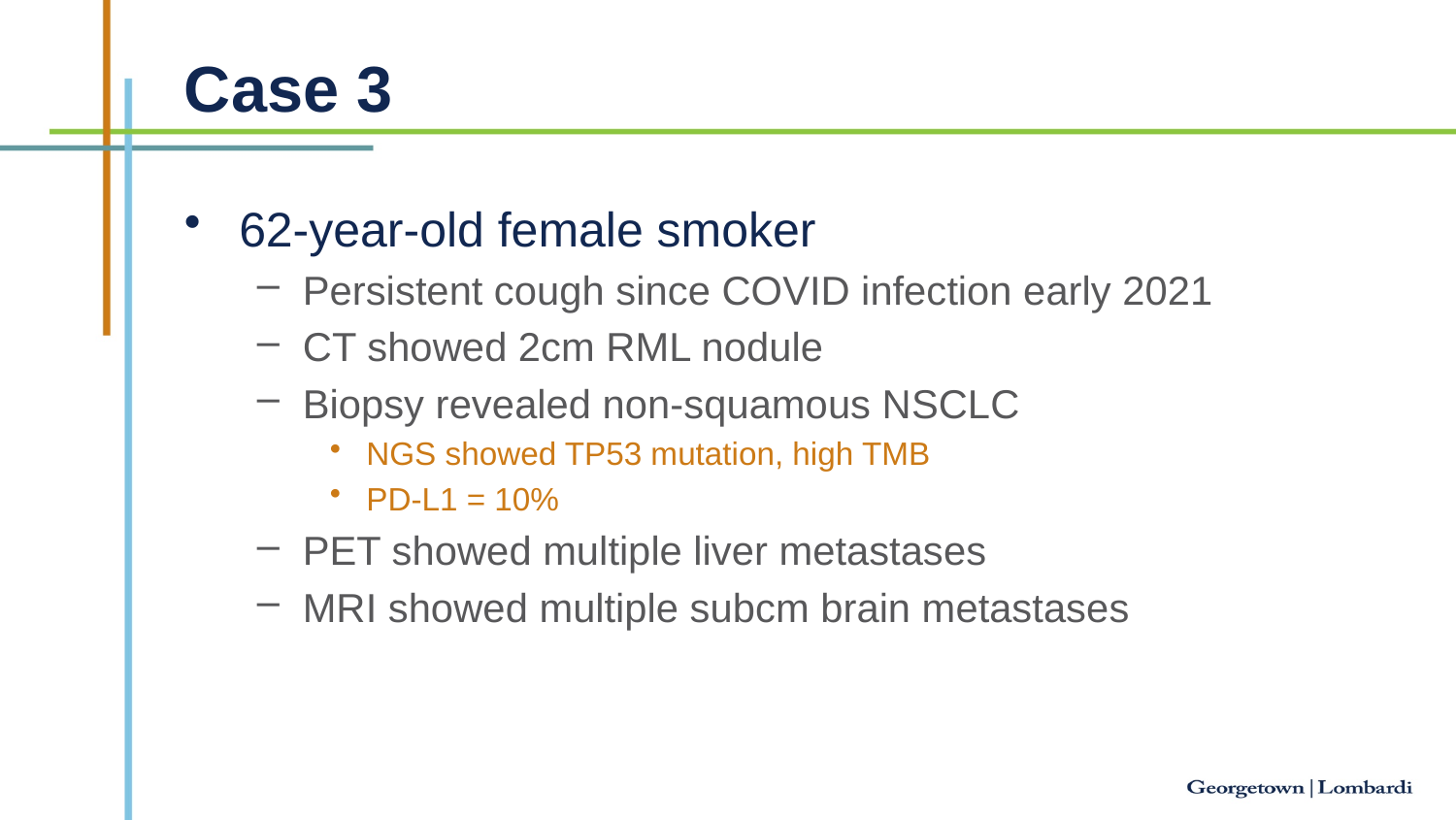

# Case 3
62-year-old female smoker
Persistent cough since COVID infection early 2021
CT showed 2cm RML nodule
Biopsy revealed non-squamous NSCLC
NGS showed TP53 mutation, high TMB
PD-L1 = 10%
PET showed multiple liver metastases
MRI showed multiple subcm brain metastases